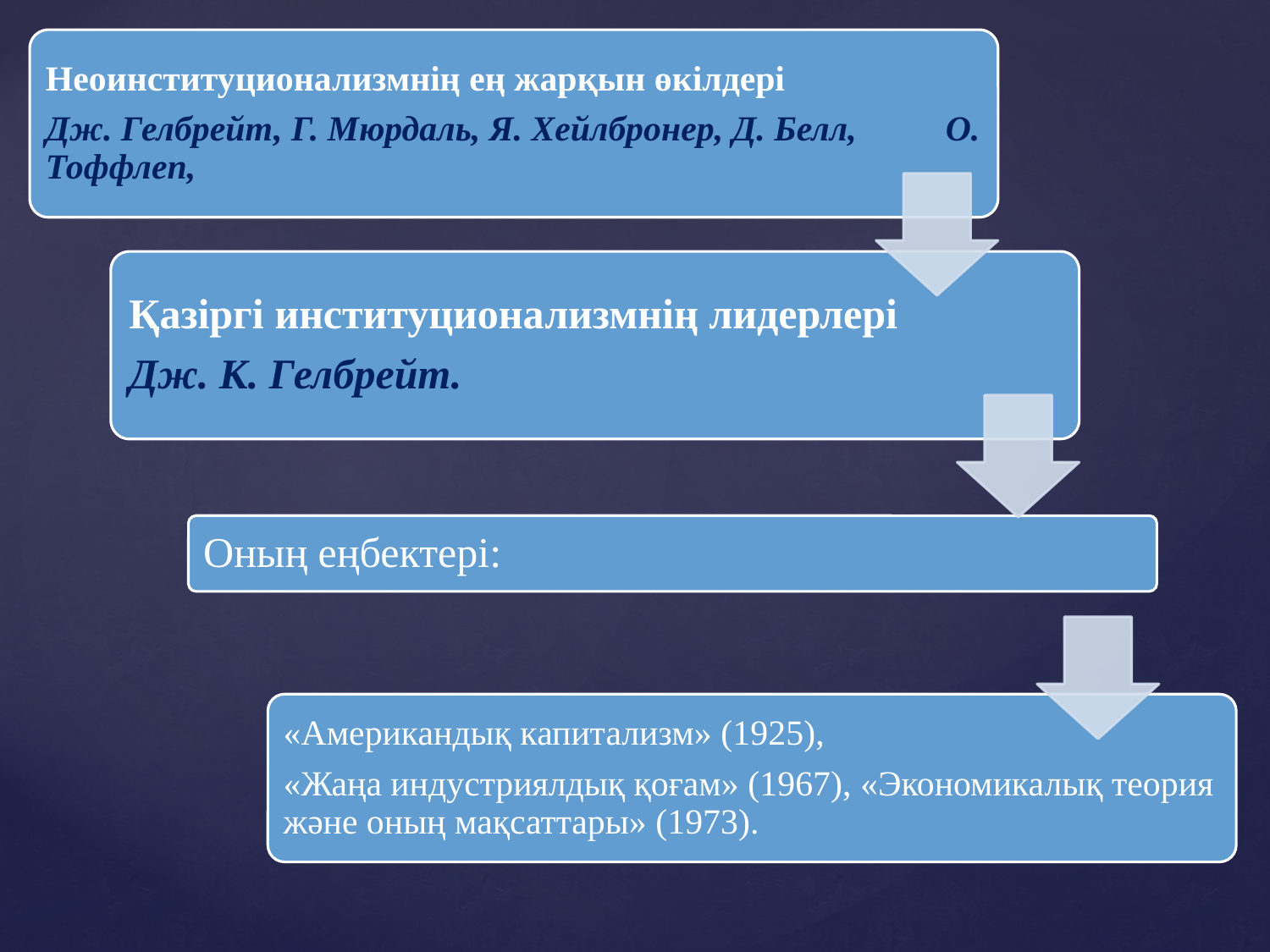

Неоинституционализмнің ең жарқын өкілдері
Дж. Гелбрейт, Г. Мюрдаль, Я. Хейлбронер, Д. Белл,          О. Тоффлеп,
Қазіргі институционализмнің лидерлері
Дж. К. Гелбрейт.
Оның еңбектері:
«Американдық капитализм» (1925),
«Жаңа индустриялдық қоғам» (1967), «Экономикалық теория және оның мақсаттары» (1973).